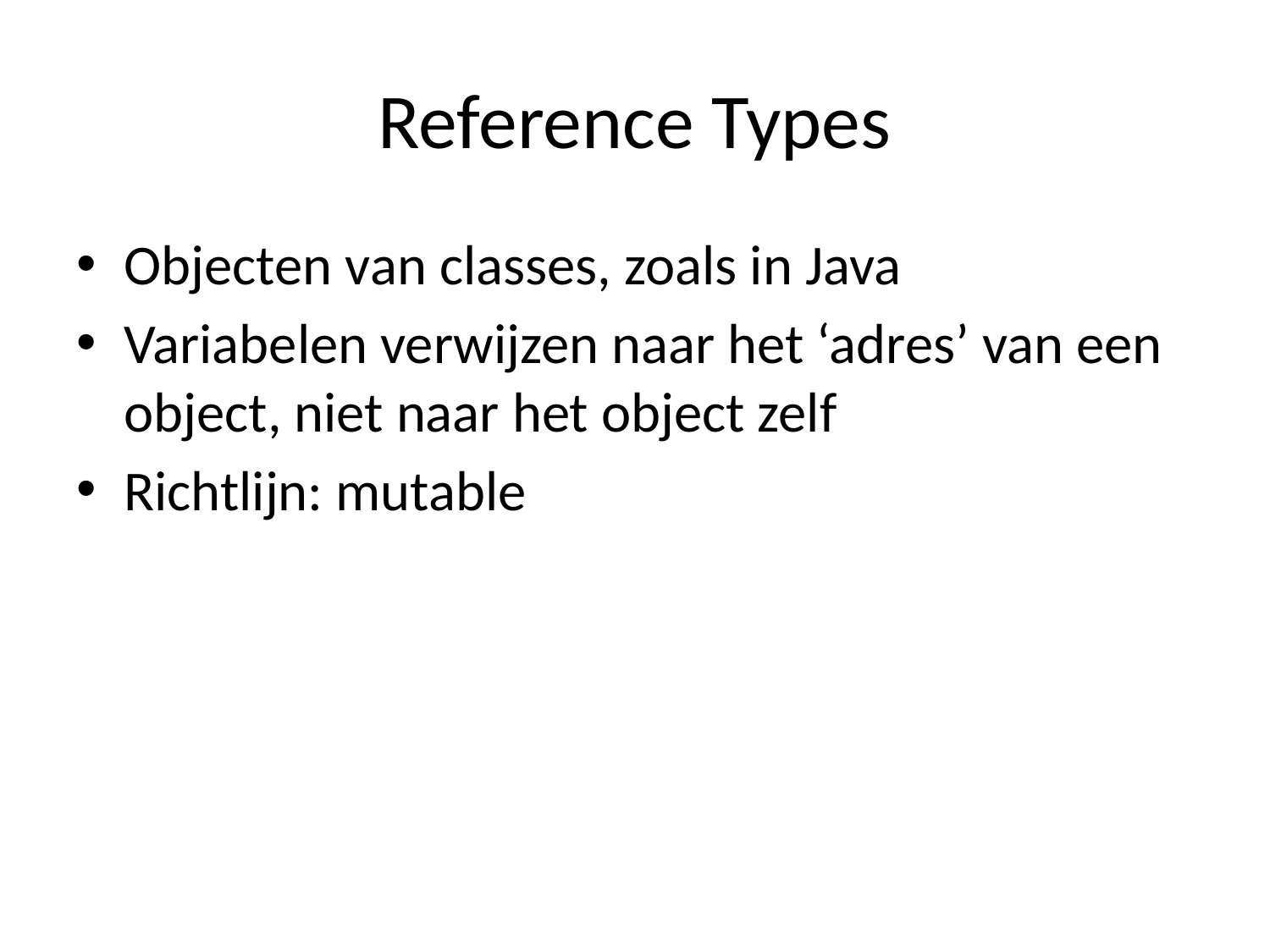

# Reference Types
Objecten van classes, zoals in Java
Variabelen verwijzen naar het ‘adres’ van een object, niet naar het object zelf
Richtlijn: mutable